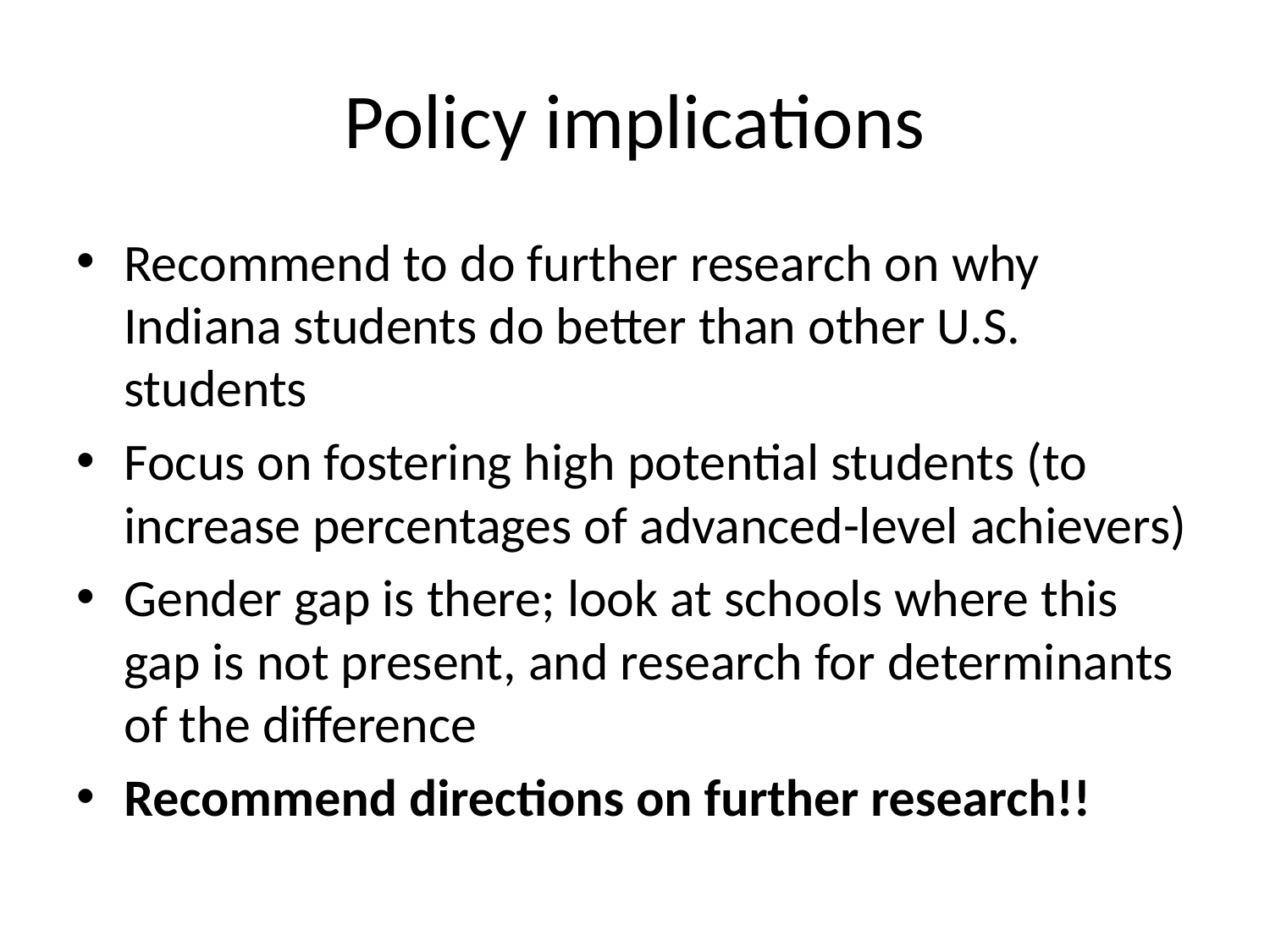

# Policy implications
Recommend to do further research on why Indiana students do better than other U.S. students
Focus on fostering high potential students (to increase percentages of advanced-level achievers)
Gender gap is there; look at schools where this gap is not present, and research for determinants of the difference
Recommend directions on further research!!